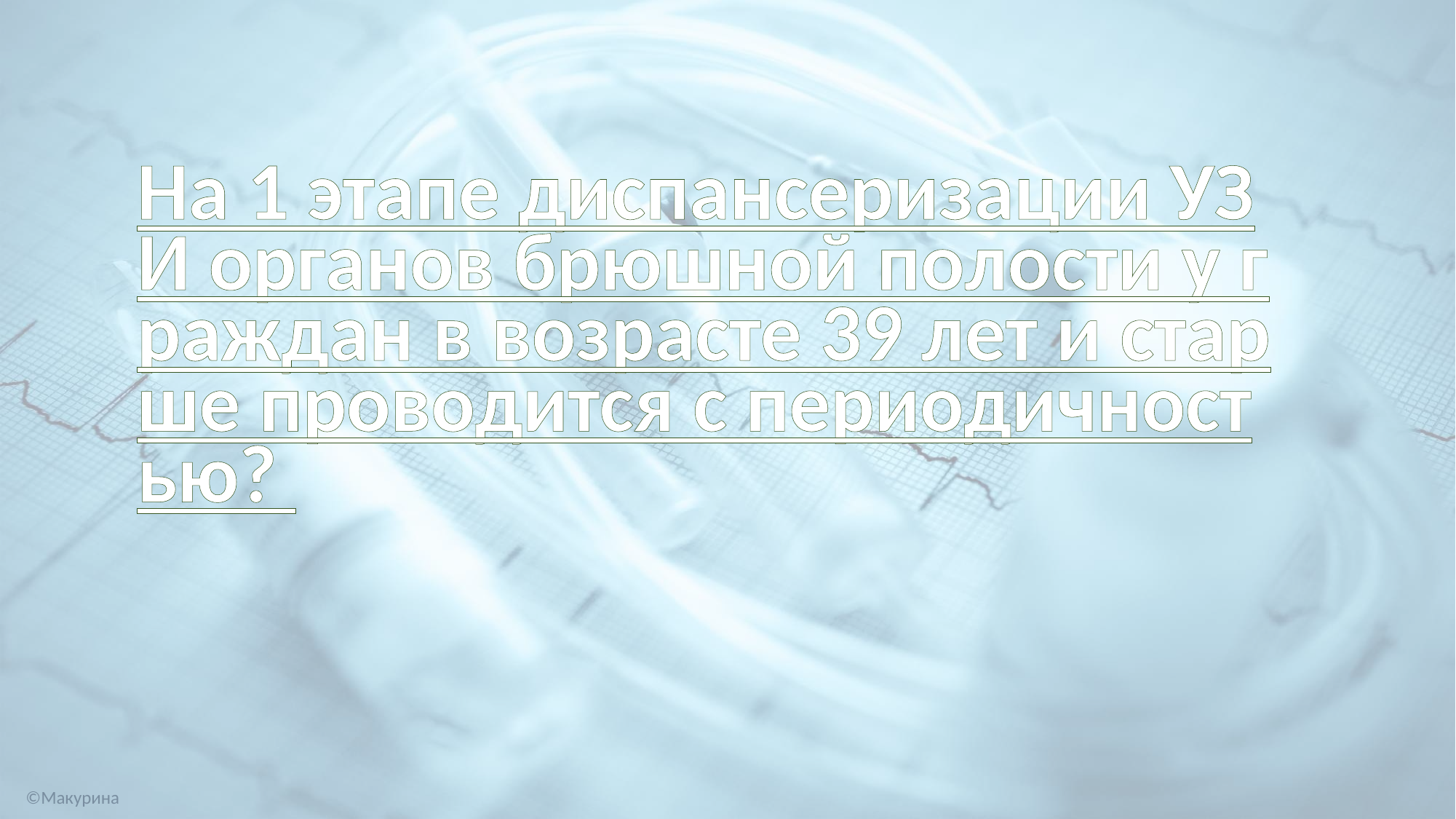

На 1 этапе диспансеризации УЗИ органов брюшной полости у граждан в возрасте 39 лет и старше проводится с периодичностью?